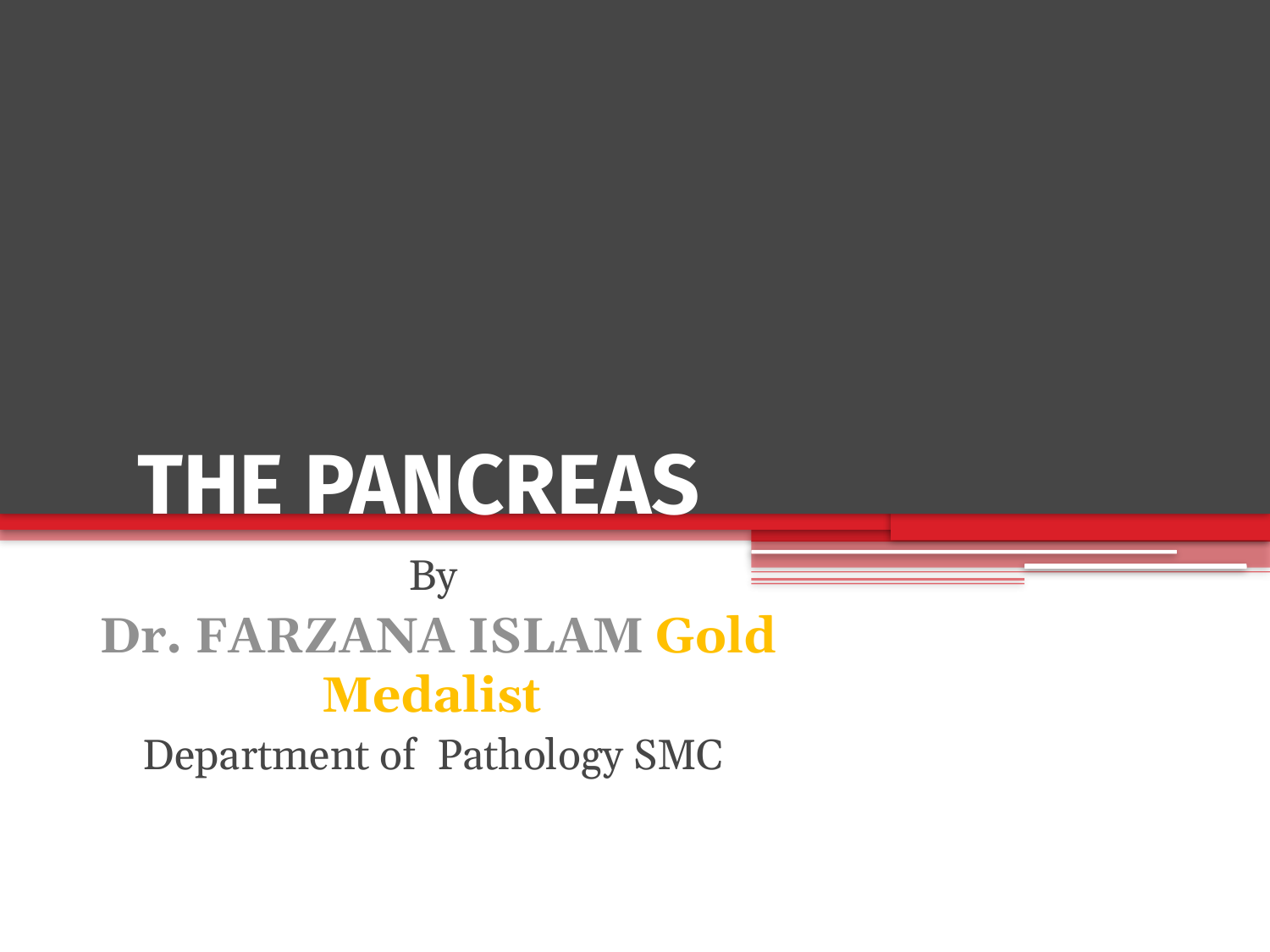

# THE PANCREAS
By
Dr. FARZANA ISLAM Gold Medalist
Department of  Pathology SMC